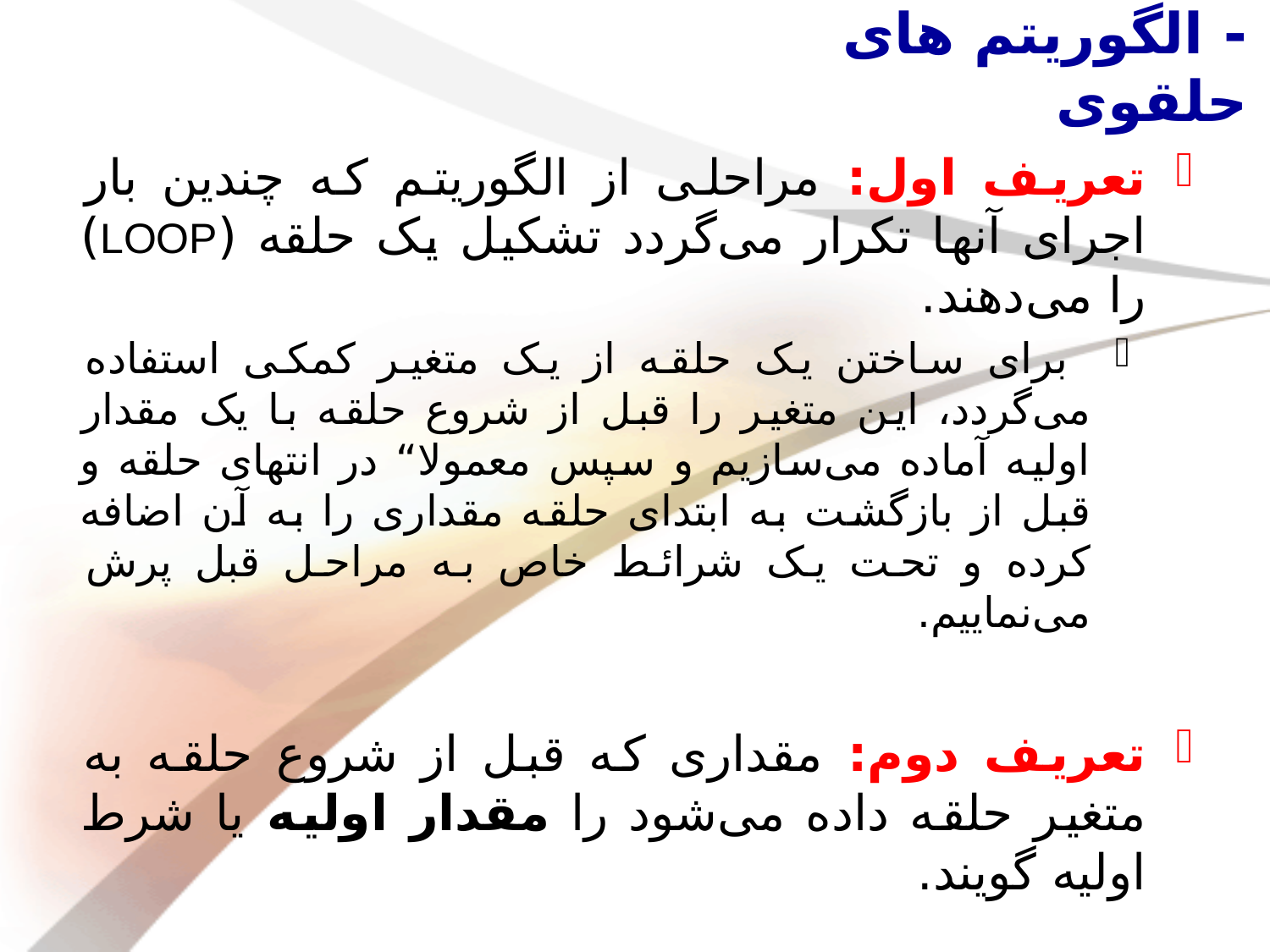

# - الگوریتم های حلقوی
تعریف اول: مراحلی از الگوریتم که چندین بار اجرای آنها تکرار می‌گردد تشکیل یک حلقه (LOOP) را می‌دهند.
 برای ساختن یک حلقه از یک متغیر کمکی استفاده می‌گردد، این متغیر را قبل از شروع حلقه با یک مقدار اولیه آماده می‌سازیم و سپس معمولا“ در انتهای حلقه و قبل از بازگشت به ابتدای حلقه مقداری را به آن اضافه کرده و تحت یک شرائط خاص به مراحل قبل پرش می‌نماییم.

تعریف دوم: مقداری که قبل از شروع حلقه به متغیر حلقه داده می‌شود را مقدار اولیه یا شرط اولیه گویند.

تعریف سوم: مقداری که پس از یکبار اجرای مراحل حلقه به متغیر حلقه اضافه می‌شود را گام حلقه می‌نامند.